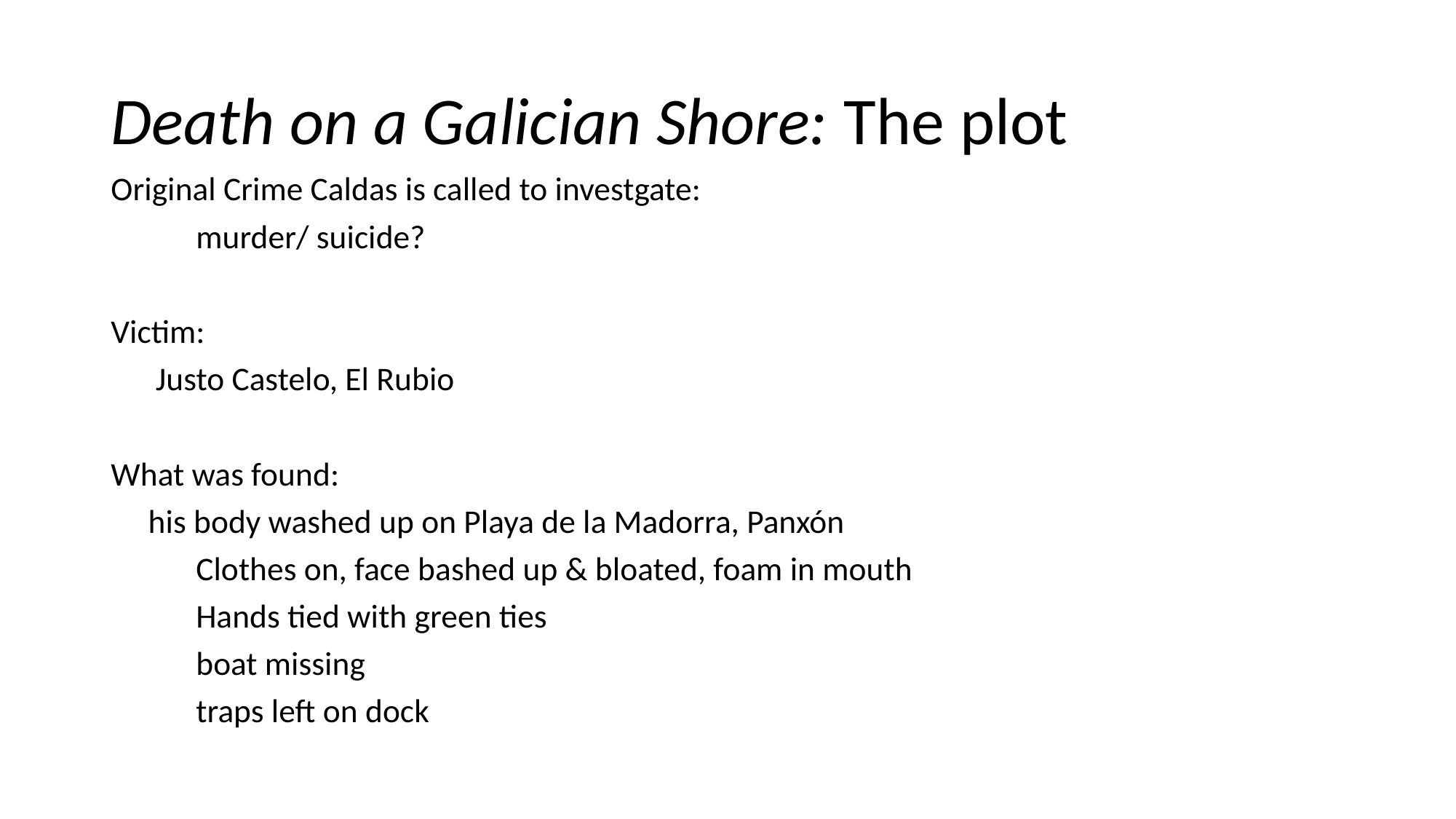

# Death on a Galician Shore: The plot
Original Crime Caldas is called to investgate:
	murder/ suicide?

Victim:
      Justo Castelo, El Rubio

What was found:
     his body washed up on Playa de la Madorra, Panxón
	Clothes on, face bashed up & bloated, foam in mouth
	Hands tied with green ties
	boat missing
	traps left on dock